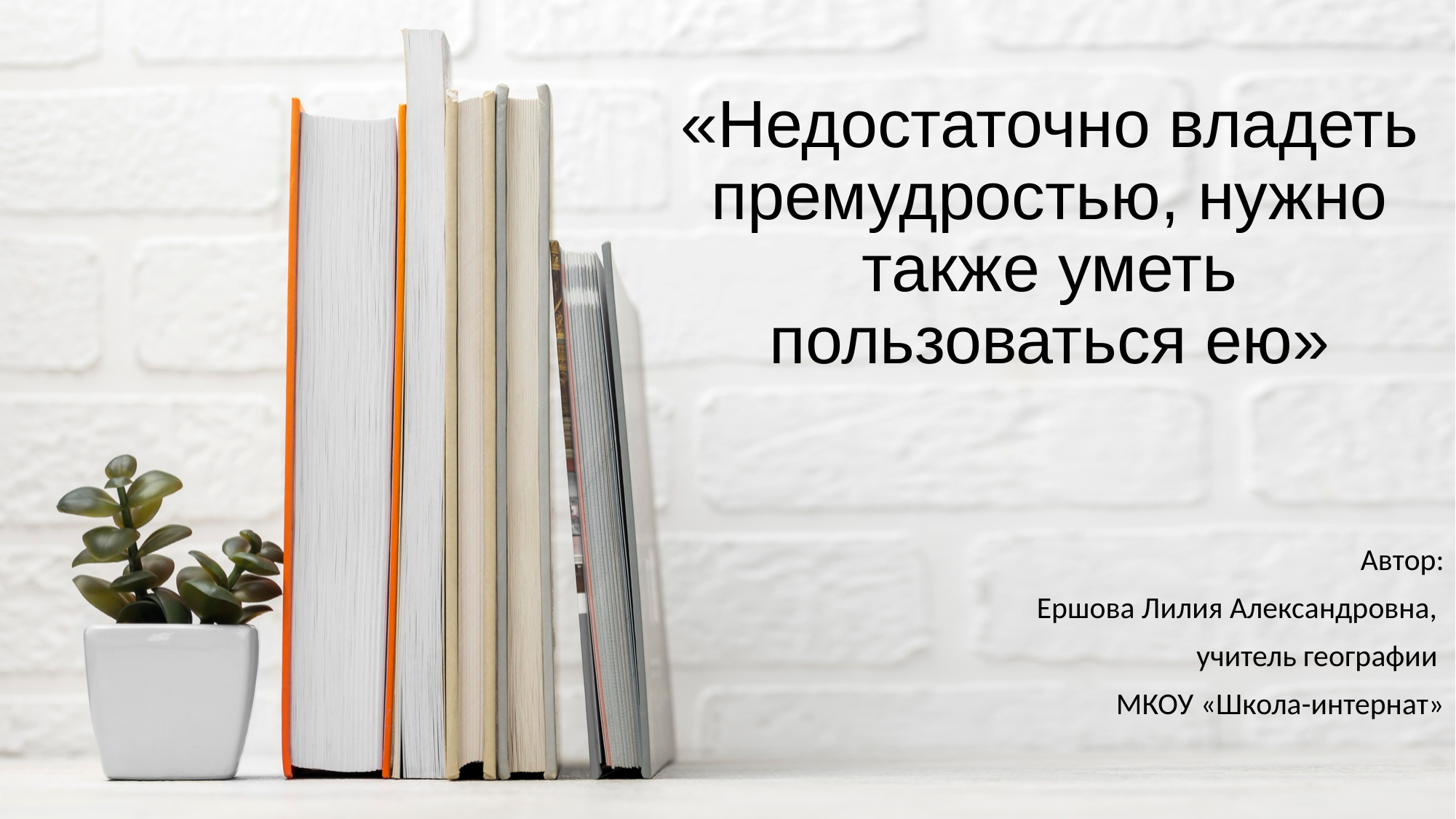

# «Недостаточно владеть премудростью, нужно также уметь пользоваться ею»
Автор:
 Ершова Лилия Александровна,
учитель географии
МКОУ «Школа-интернат»